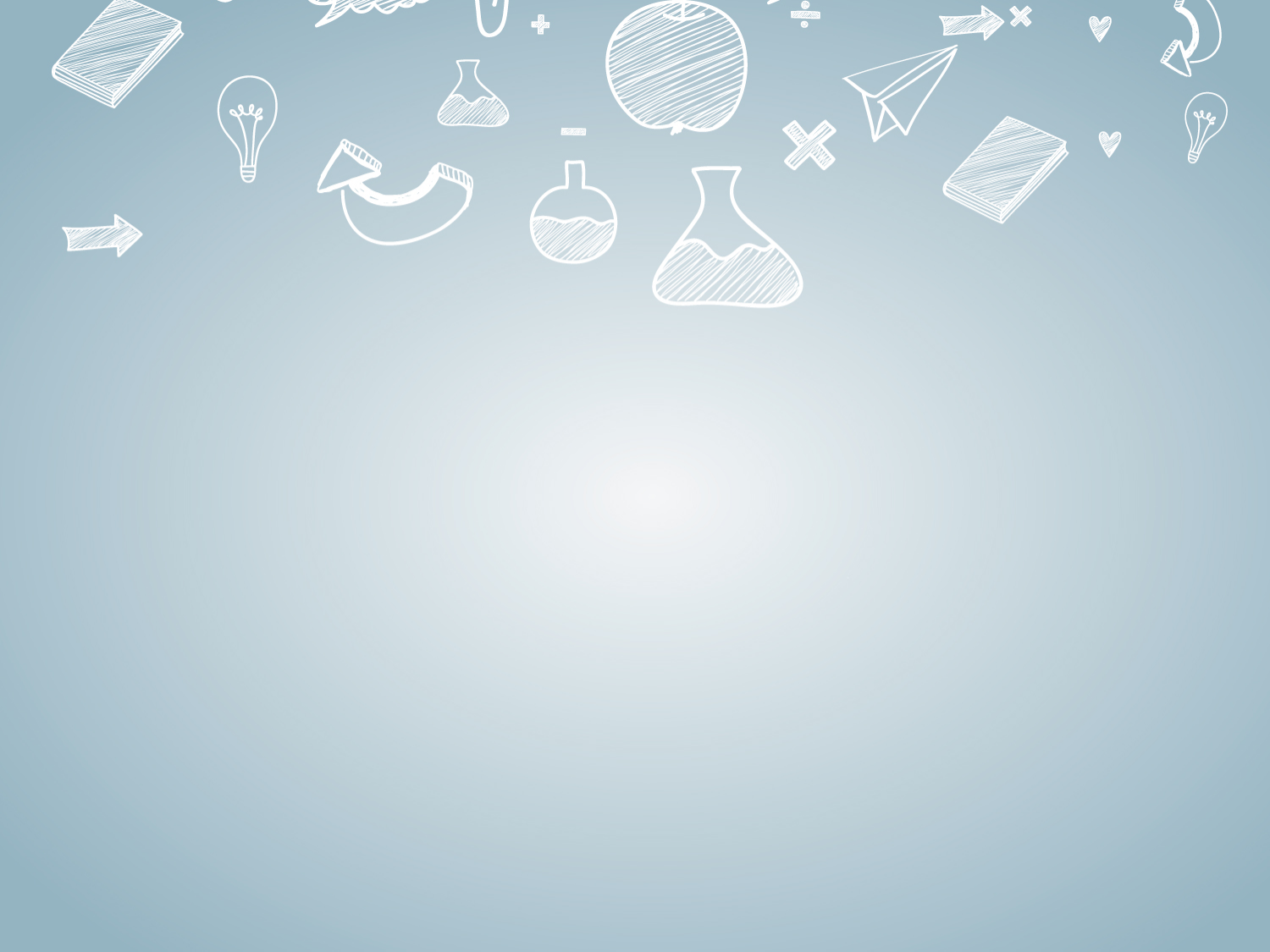

# О чём и для кого эти технологии? - Данные технологии могут быть интересны библиотекарям, педагогам, воспитателям  с различным уровнем подготовки, в том числе только начинающим осваивать информационные технологии. - Вы познакомитесь с онлайн-инструментами для создания учебного медиаконтента, которые позволяют визуализировать информацию, представлять её ярко, интересно, образно и, главное, доступно для восприятия. - Появится возможность  научиться создавать с помощью сервисов web 2.0 различные учебные медиапродукты, направленные на продвижение образовательной деятельности. - создание информационных продуктов в различных жанрах: ленту времени, виртуальную экскурсию, виртуальную выставку, электронную игру, анимированный видеоролик, инфографику, медиапубликацию.